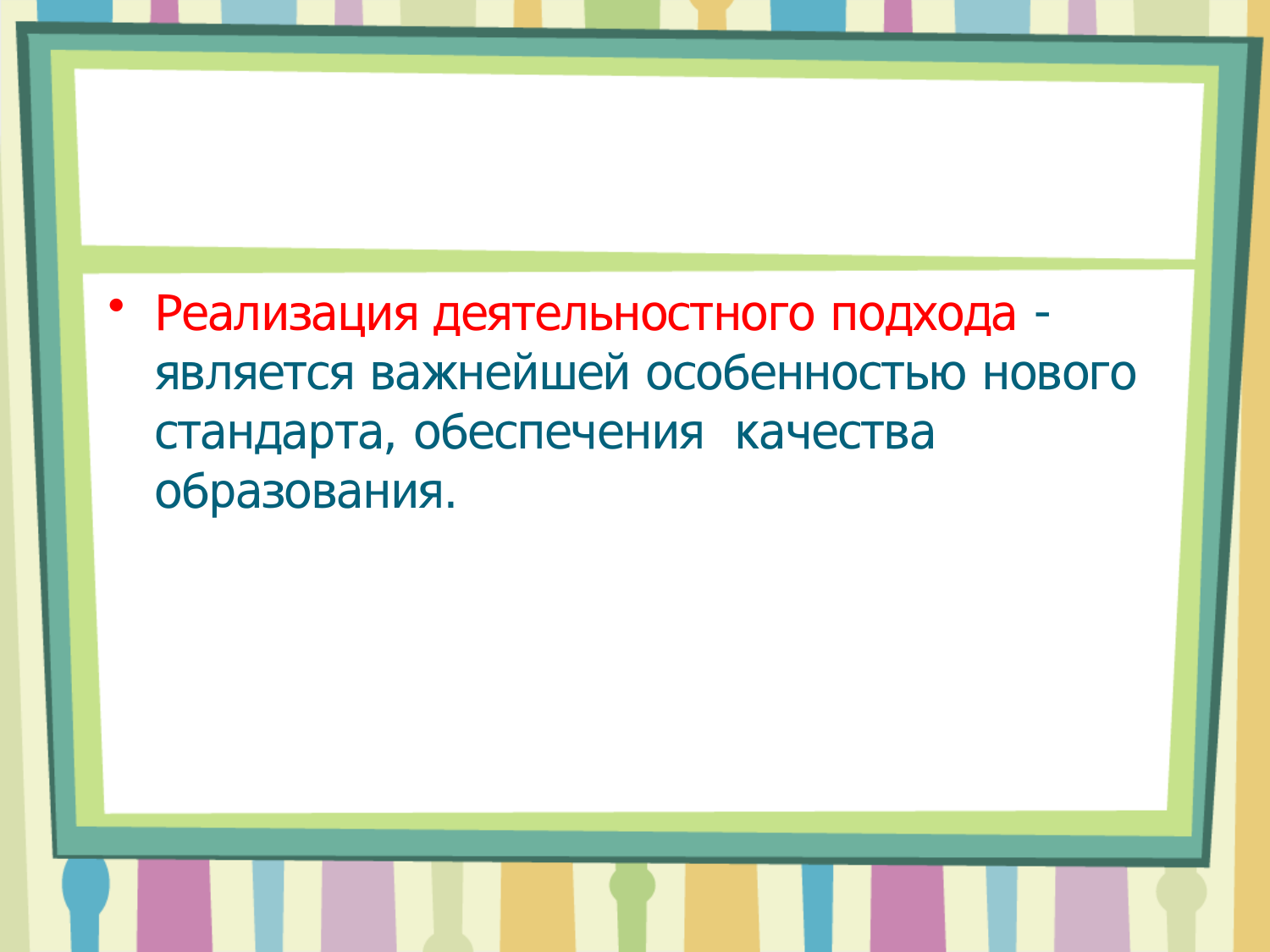

#
Реализация деятельностного подхода - является важнейшей особенностью нового стандарта, обеспечения  качества образования.